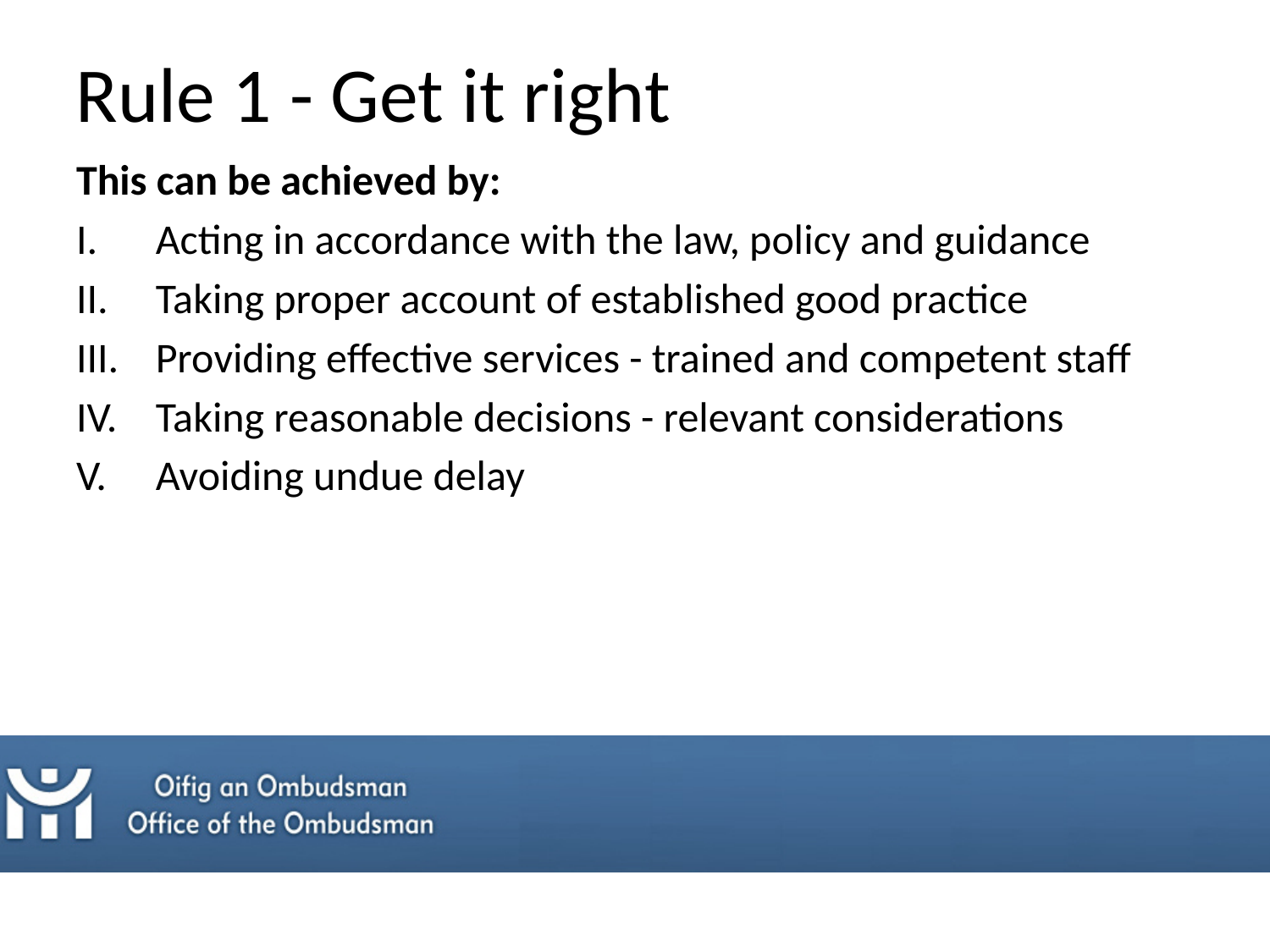

Rule 1 - Get it right
This can be achieved by:
Acting in accordance with the law, policy and guidance
Taking proper account of established good practice
Providing effective services - trained and competent staff
Taking reasonable decisions - relevant considerations
Avoiding undue delay